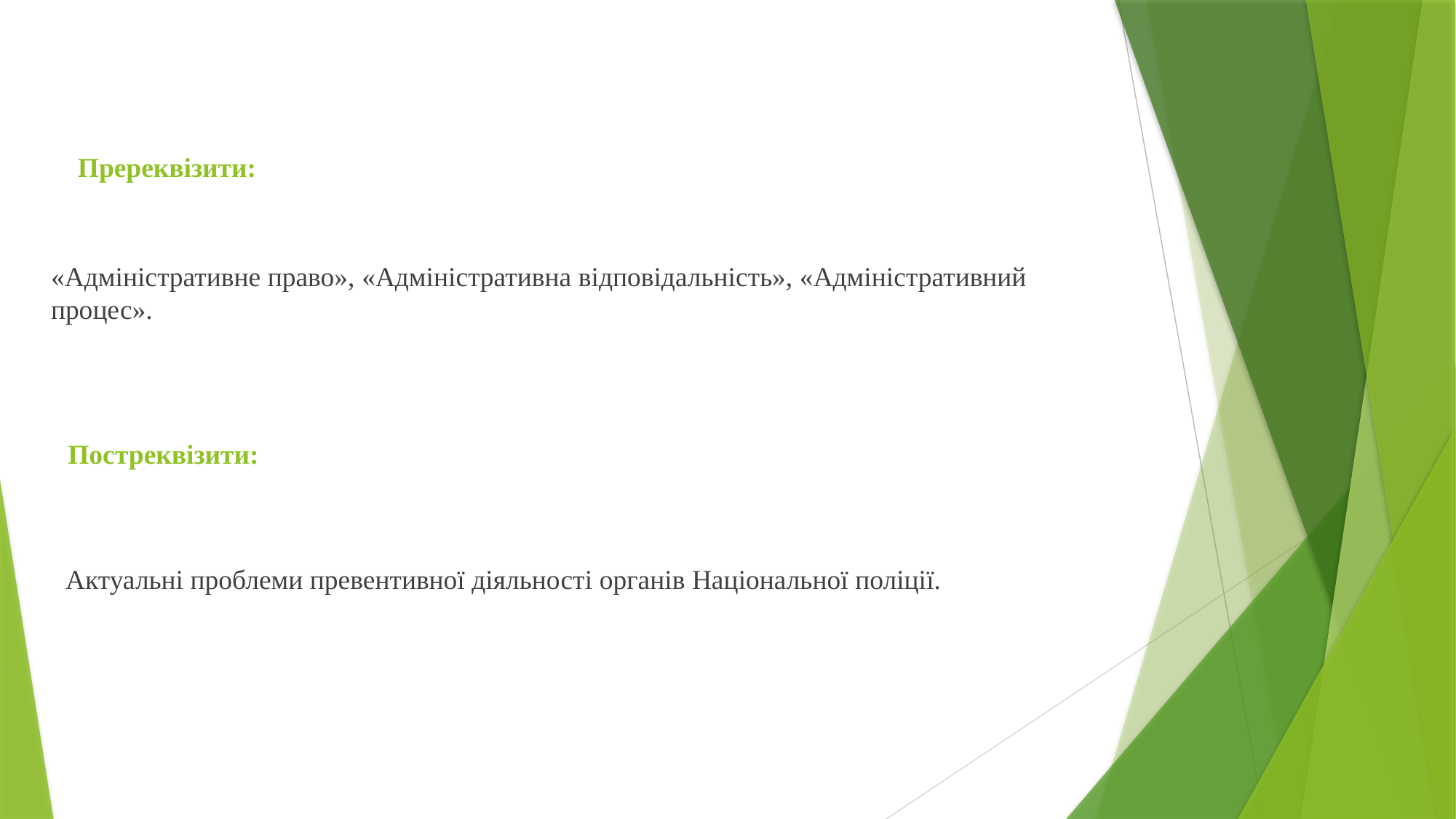

# Пререквізити:
«Адміністративне право», «Адміністративна відповідальність», «Адміністративний процес».

Постреквізити:
Актуальні проблеми превентивної діяльності органів Національної поліції.